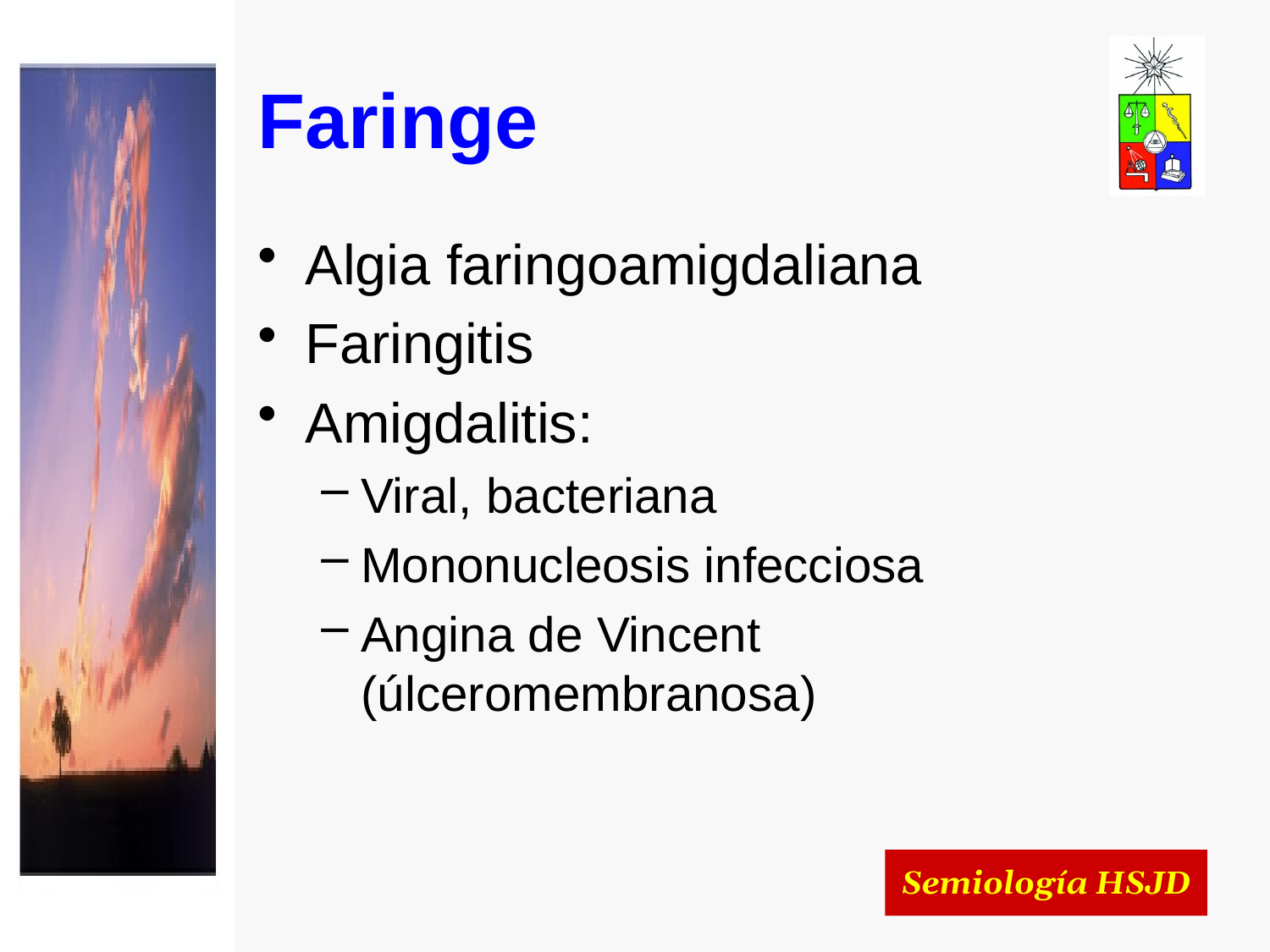

# Faringe
Algia faringoamigdaliana
Faringitis
Amigdalitis:
Viral, bacteriana
Mononucleosis infecciosa
Angina de Vincent (úlceromembranosa)

Semiología HSJD